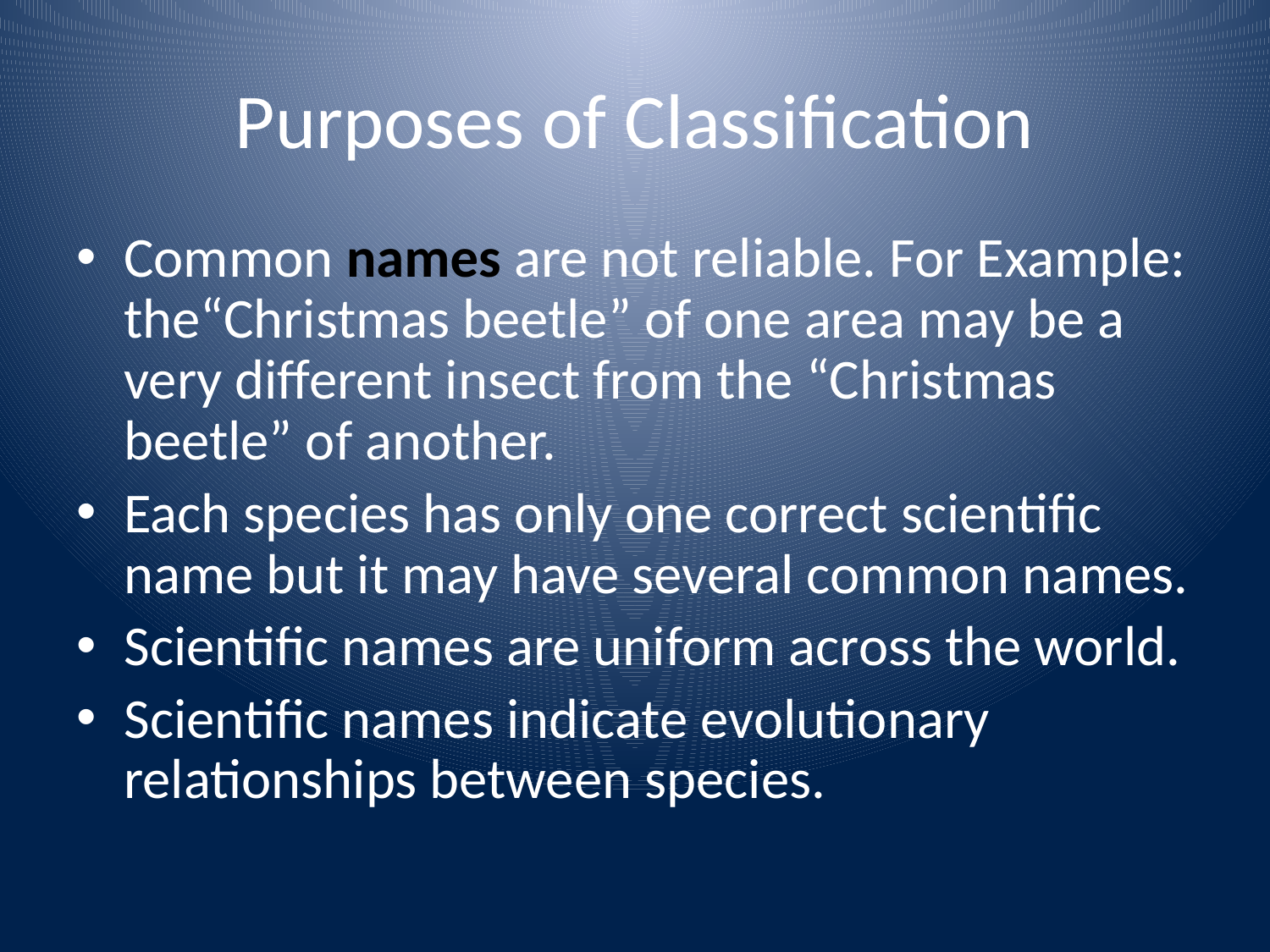

# Purposes of Classification
Common names are not reliable. For Example: the“Christmas beetle” of one area may be a very different insect from the “Christmas beetle” of another.
Each species has only one correct scientific name but it may have several common names.
Scientific names are uniform across the world.
Scientific names indicate evolutionary relationships between species.